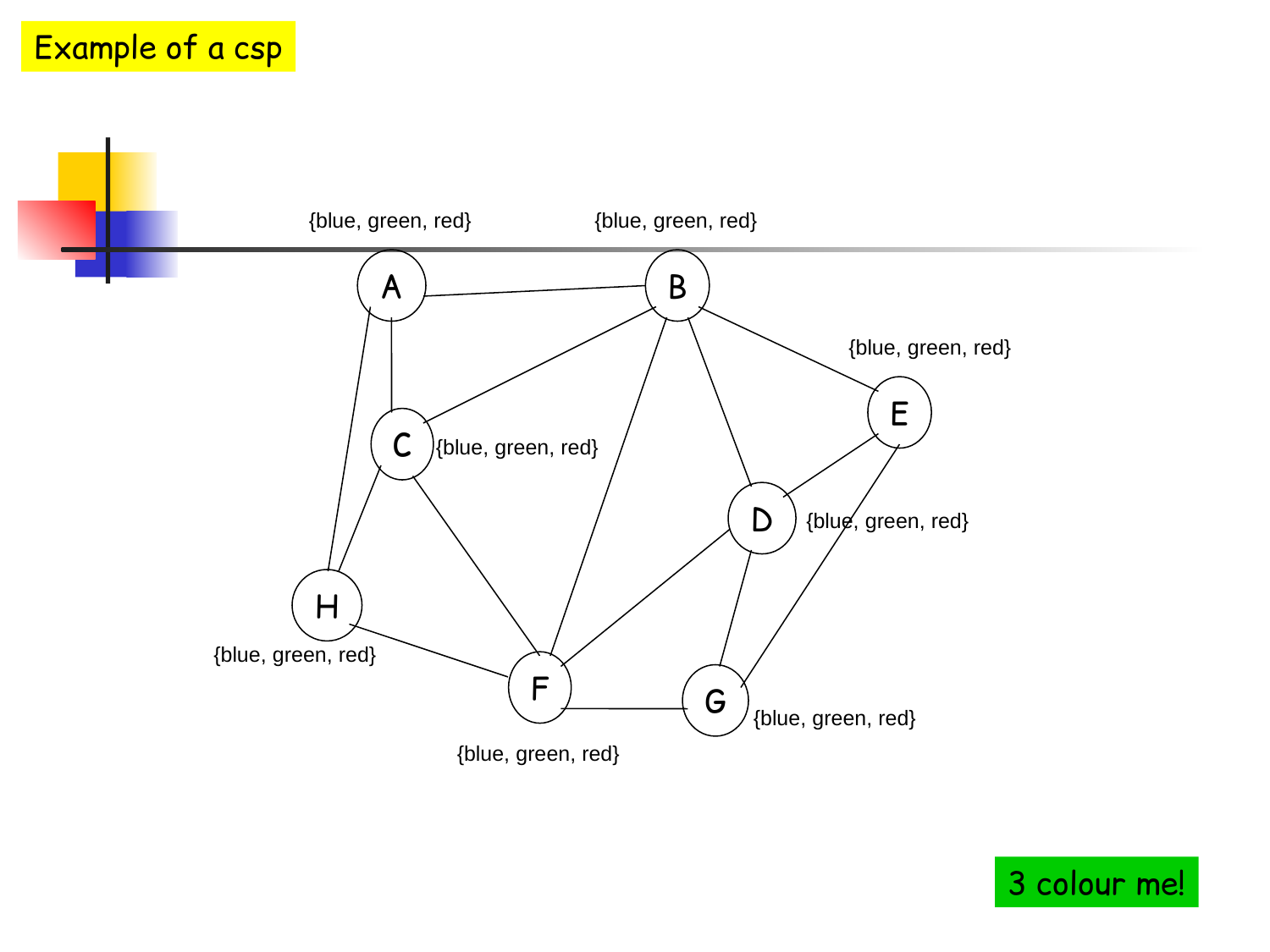

Example of a csp
{blue, green, red}
{blue, green, red}
A
B

{blue, green, red}
E
C
{blue, green, red}

D
{blue, green, red}

H

{blue, green, red}
F
G
{blue, green, red}

{blue, green, red}
3 colour me!